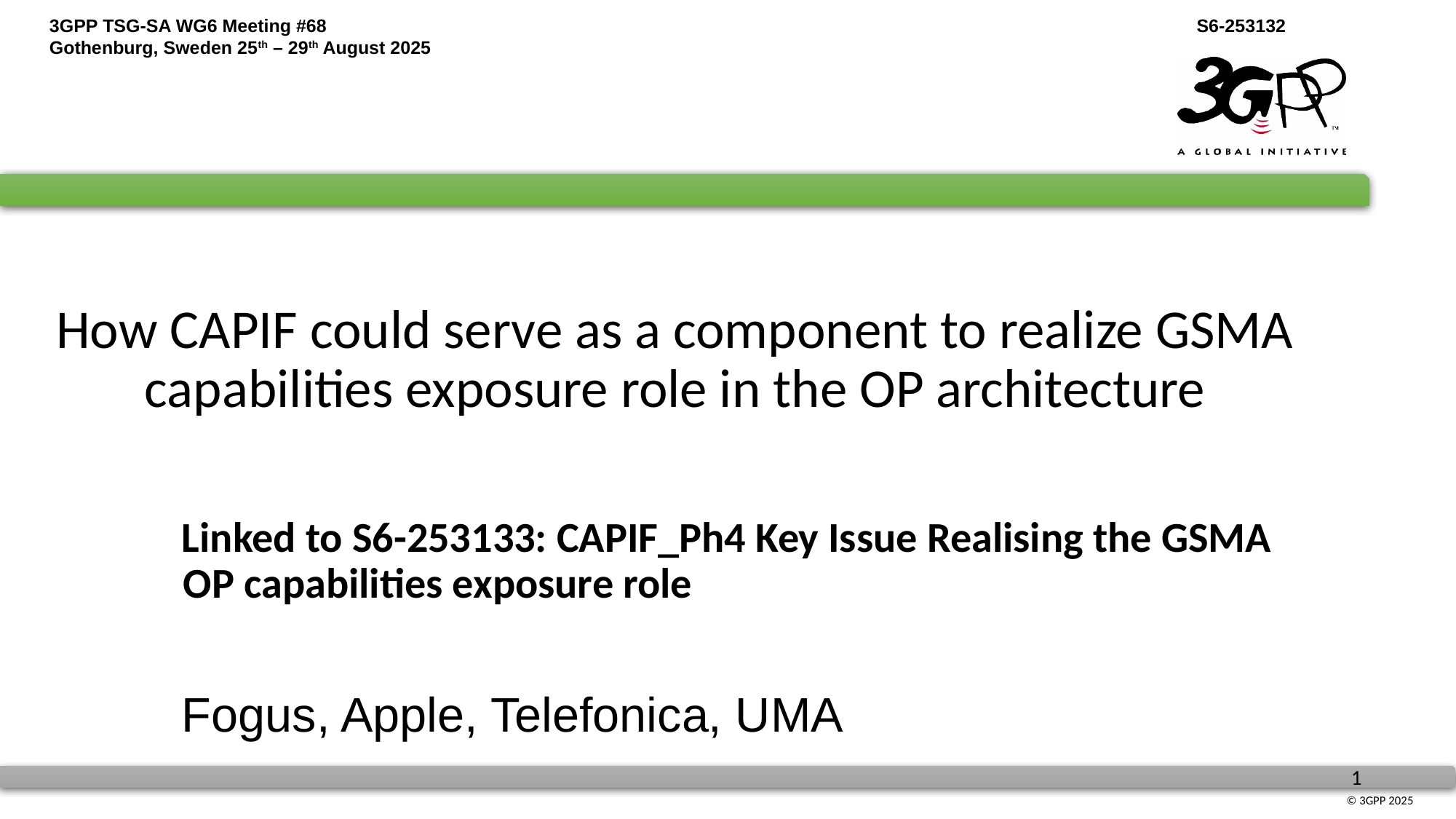

How CAPIF could serve as a component to realize GSMA capabilities exposure role in the OP architecture
Linked to S6-253133: CAPIF_Ph4 Key Issue Realising the GSMA OP capabilities exposure role

Fogus, Apple, Telefonica, UMA